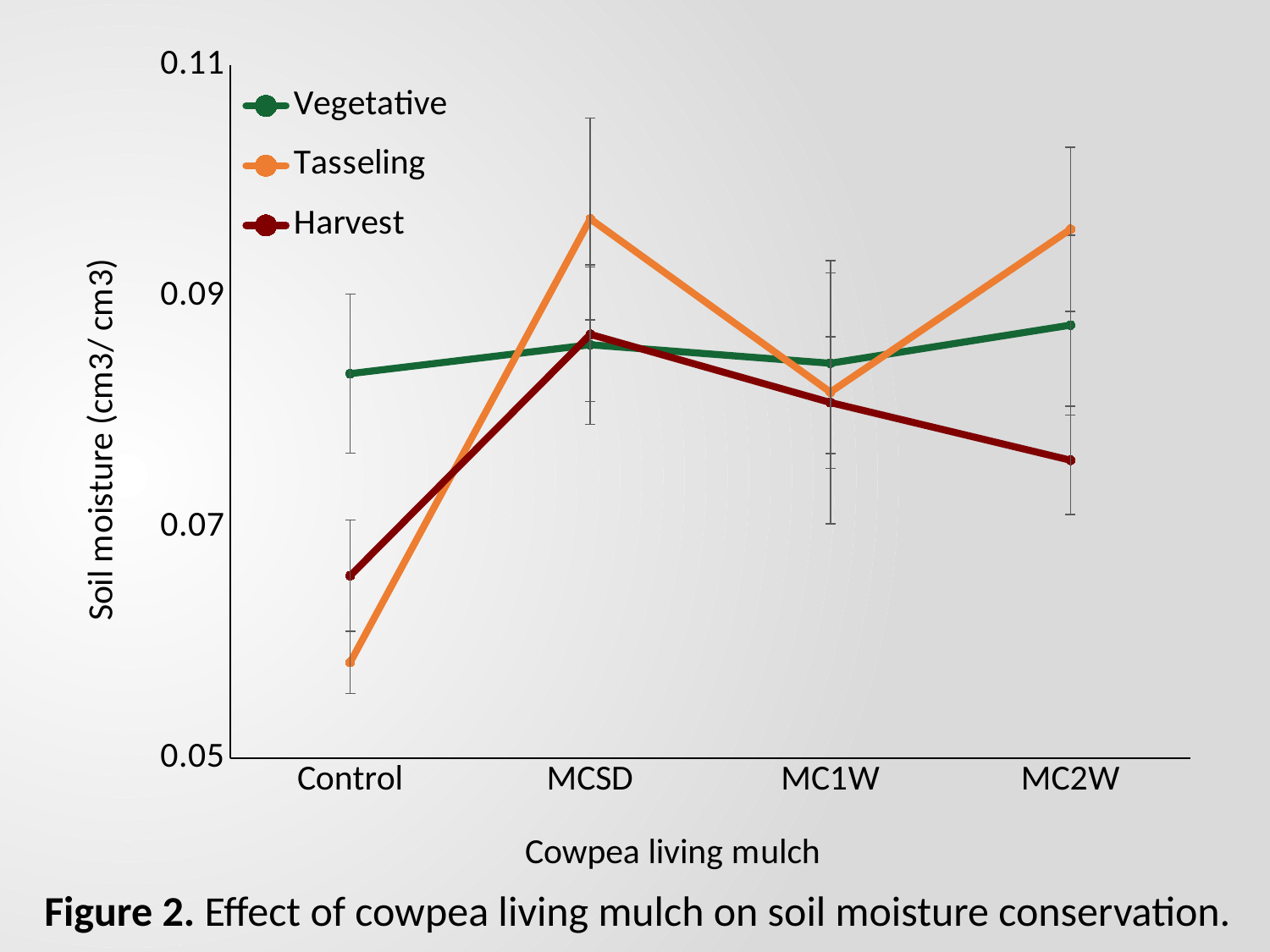

### Chart

| Category | Vegetative | Tasseling | Harvest |
|---|---|---|---|
| Control | 0.0833 | 0.0583 | 0.0658 |
| MCSD | 0.0858 | 0.0967 | 0.0867 |
| MC1W | 0.0842 | 0.0817 | 0.0808 |
| MC2W | 0.0875 | 0.0958 | 0.0758 |
Figure 2. Effect of cowpea living mulch on soil moisture conservation.